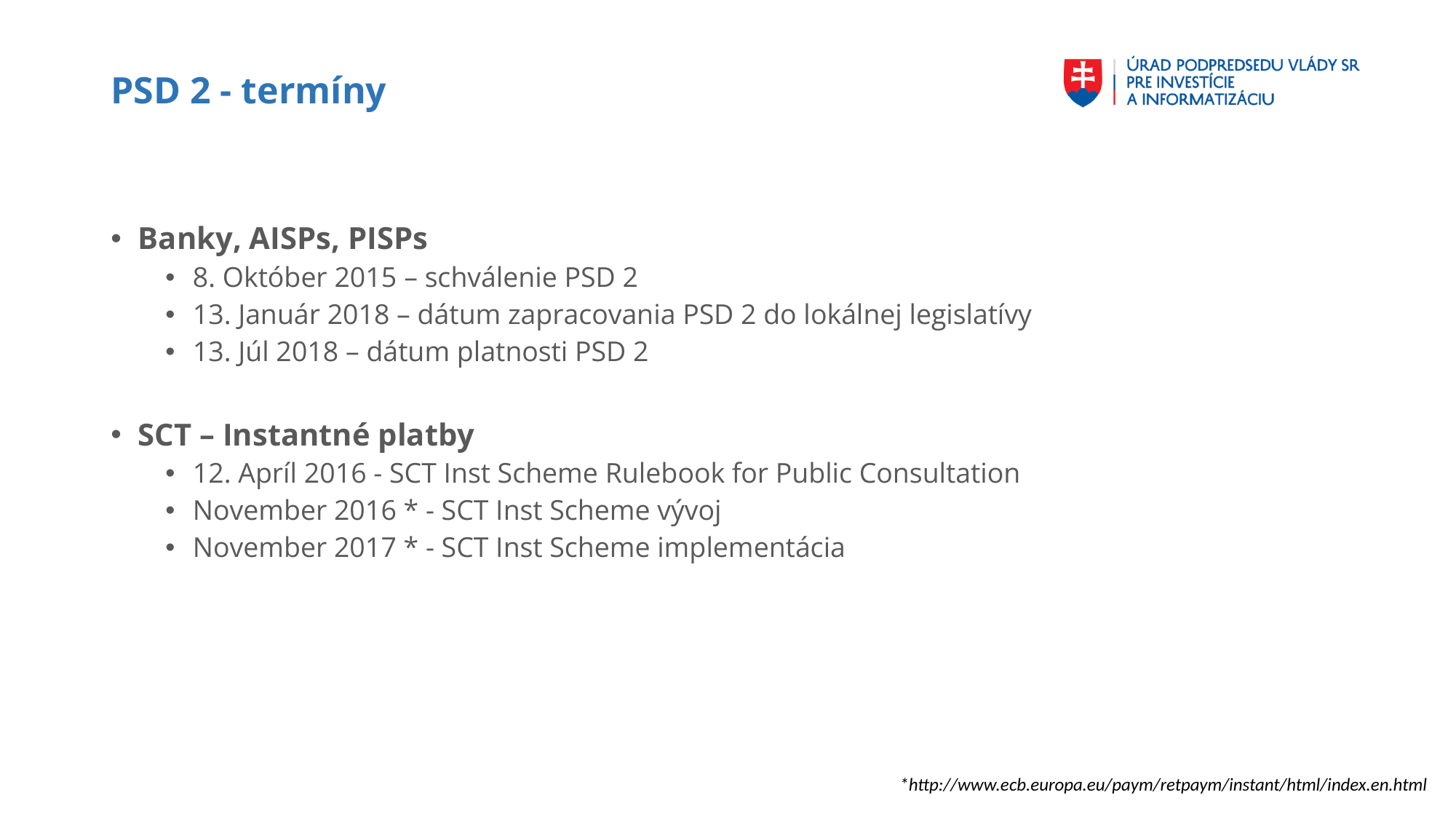

# PSD 2 - termíny
Banky, AISPs, PISPs
8. Október 2015 – schválenie PSD 2
13. Január 2018 – dátum zapracovania PSD 2 do lokálnej legislatívy
13. Júl 2018 – dátum platnosti PSD 2

SCT – Instantné platby
12. Apríl 2016 - SCT Inst Scheme Rulebook for Public Consultation
November 2016 * - SCT Inst Scheme vývoj
November 2017 * - SCT Inst Scheme implementácia

*http://www.ecb.europa.eu/paym/retpaym/instant/html/index.en.html